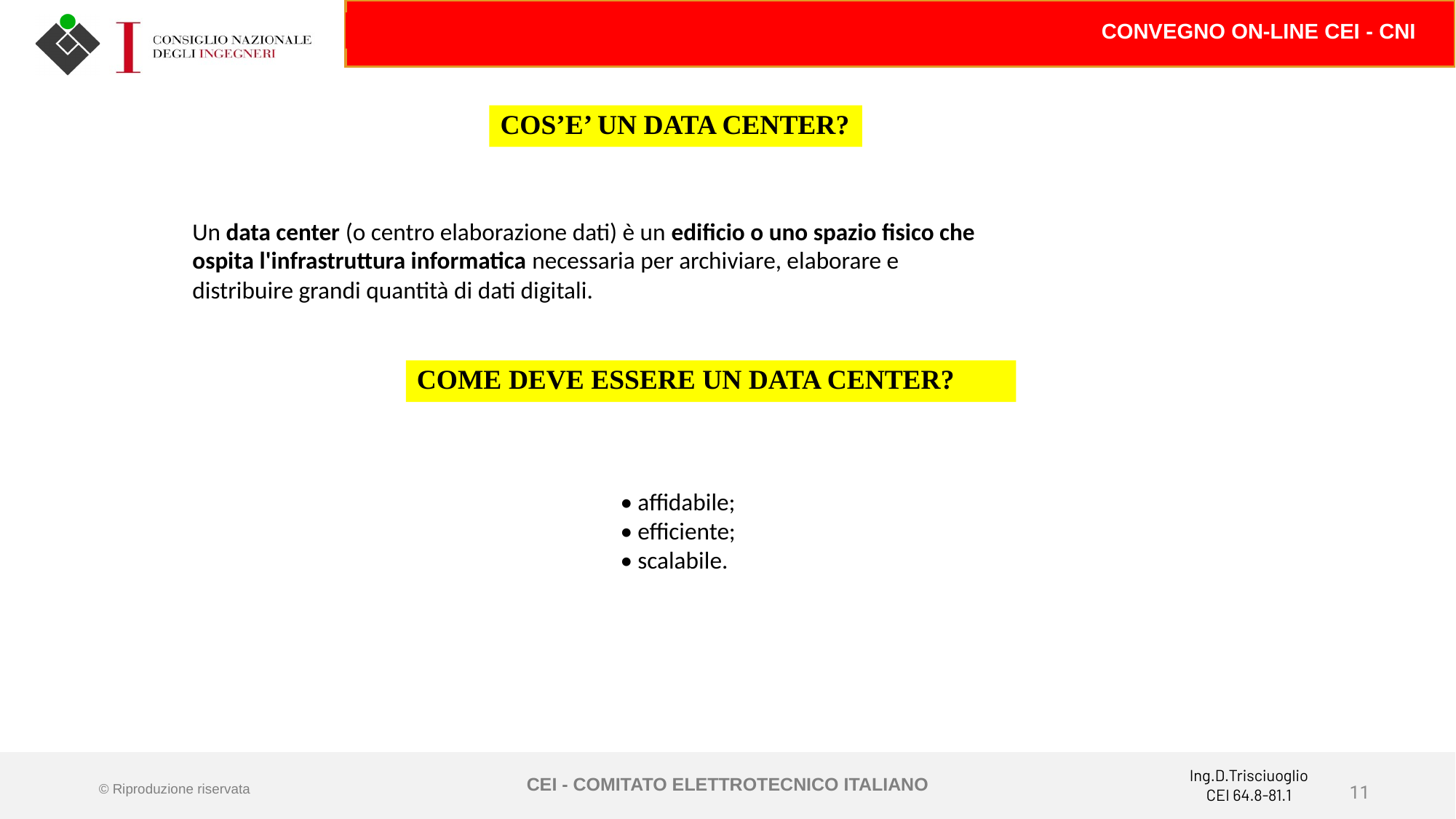

COS’E’ UN DATA CENTER?
Un data center (o centro elaborazione dati) è un edificio o uno spazio fisico che ospita l'infrastruttura informatica necessaria per archiviare, elaborare e distribuire grandi quantità di dati digitali.
COME DEVE ESSERE UN DATA CENTER?

• affidabile;
• efficiente;
• scalabile.
Ing.D.Trisciuoglio
CEI 64.8-81.1